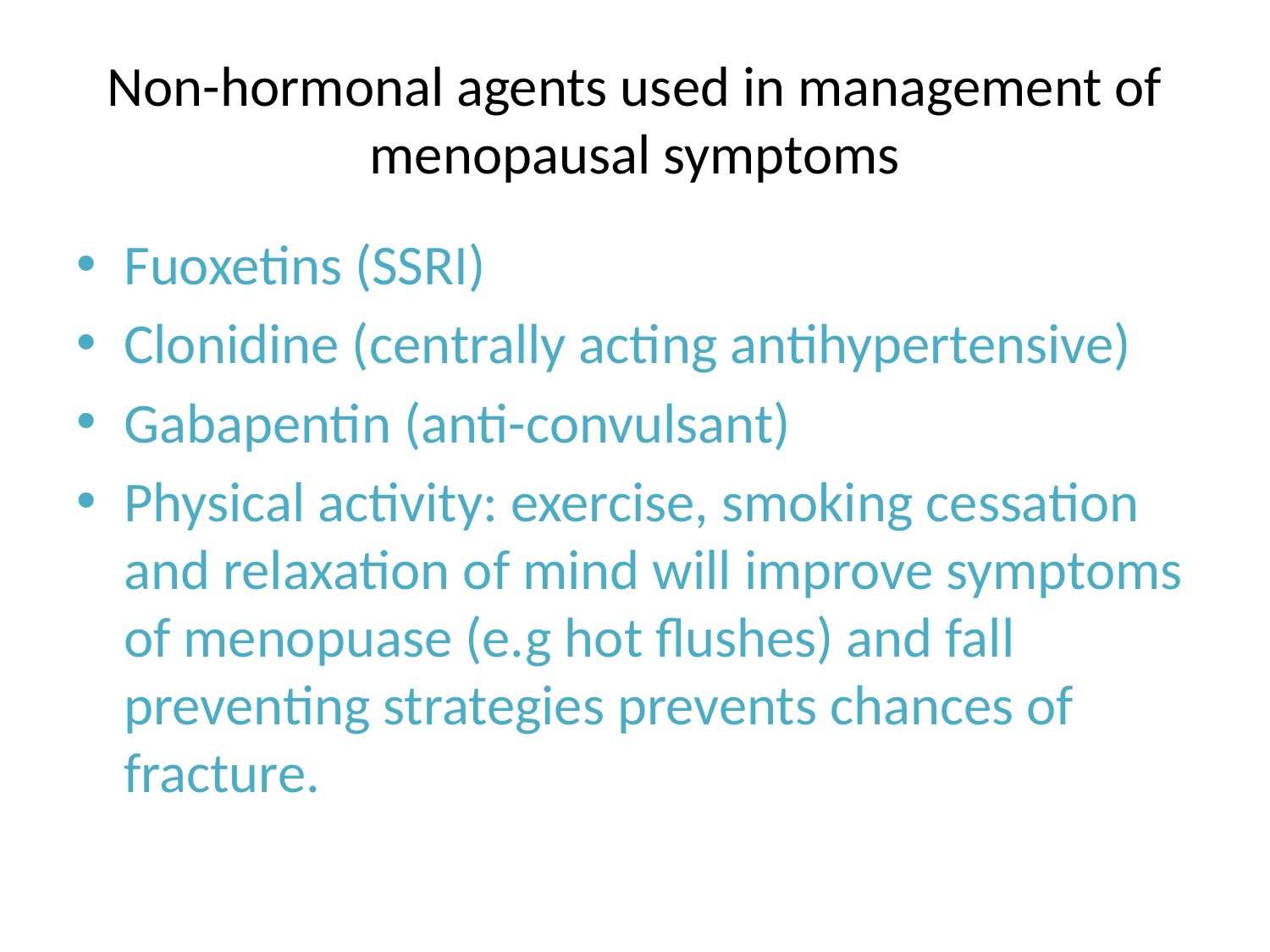

# Non-hormonal agents used in management of menopausal symptoms
Fuoxetins (SSRI)
Clonidine (centrally acting antihypertensive)
Gabapentin (anti-convulsant)
Physical activity: exercise, smoking cessation and relaxation of mind will improve symptoms of menopuase (e.g hot flushes) and fall preventing strategies prevents chances of fracture.